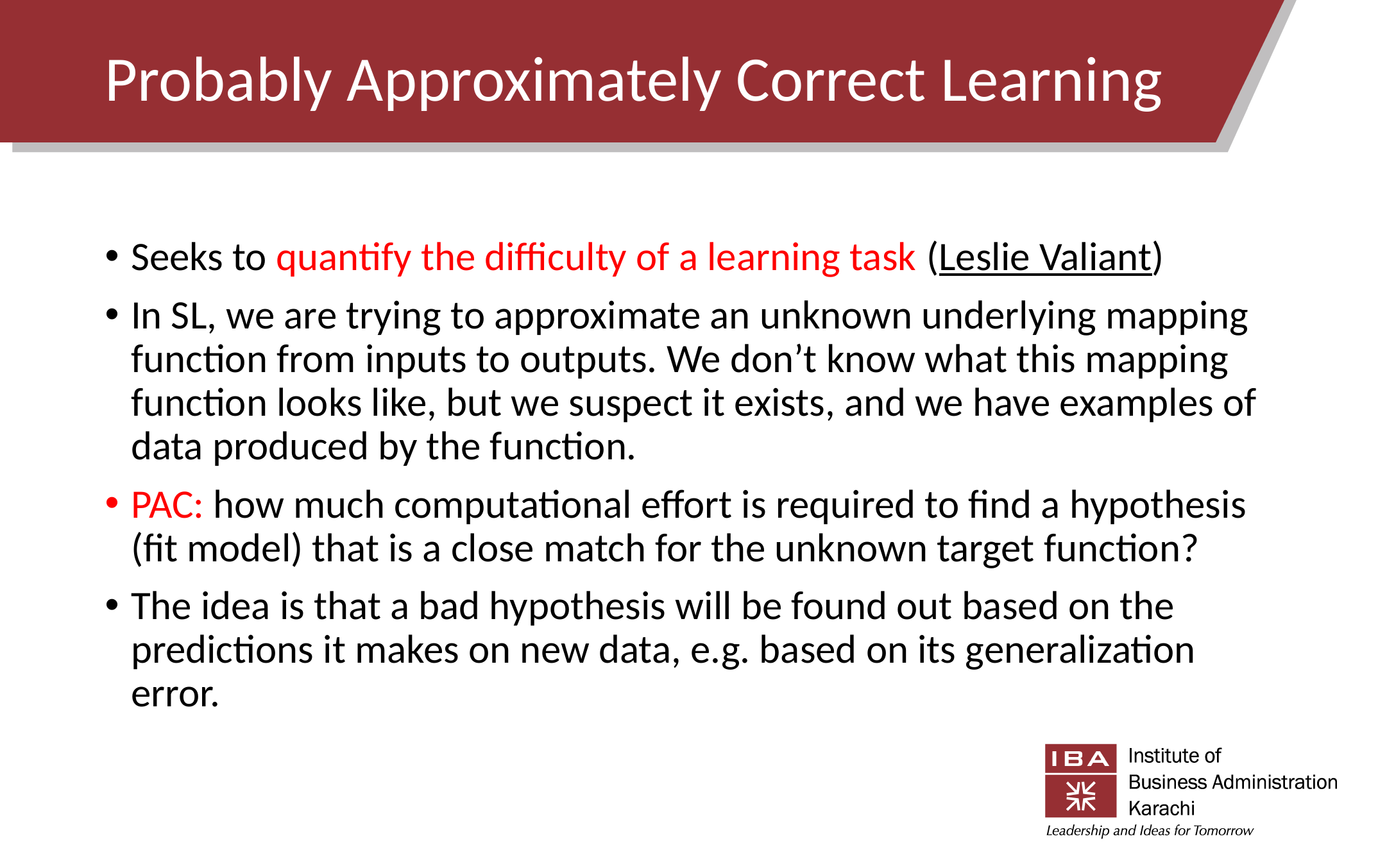

# Probably Approximately Correct Learning
Seeks to quantify the difficulty of a learning task (Leslie Valiant)
In SL, we are trying to approximate an unknown underlying mapping function from inputs to outputs. We don’t know what this mapping function looks like, but we suspect it exists, and we have examples of data produced by the function.
PAC: how much computational effort is required to find a hypothesis (fit model) that is a close match for the unknown target function?
The idea is that a bad hypothesis will be found out based on the predictions it makes on new data, e.g. based on its generalization error.